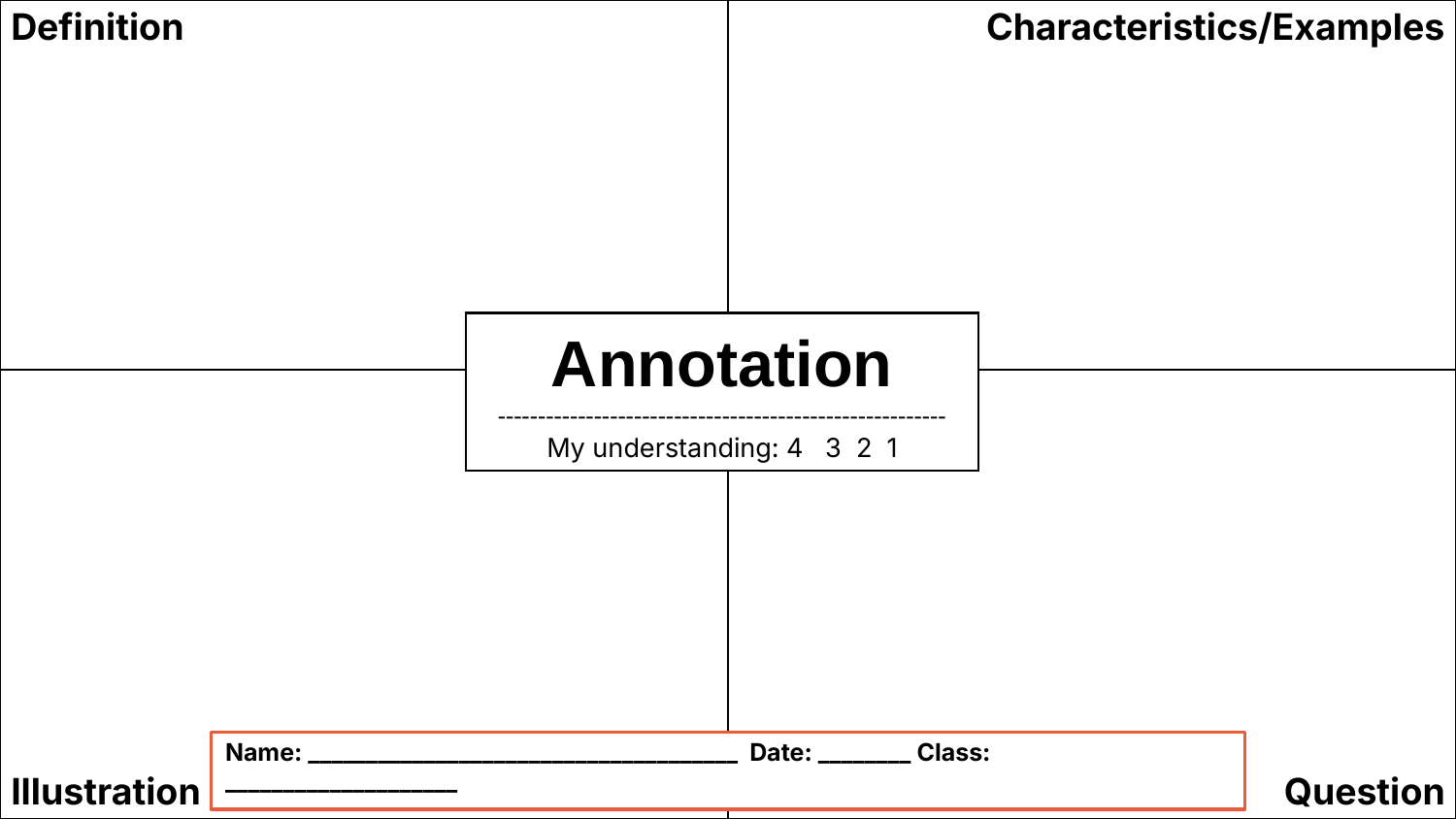

| Definition | Characteristics/Examples |
| --- | --- |
| Illustration | Question |
Annotation
--------------------------------------------------------
My understanding: 4   3  2  1
Name: _____________________________________  Date: ________ Class: ____________________